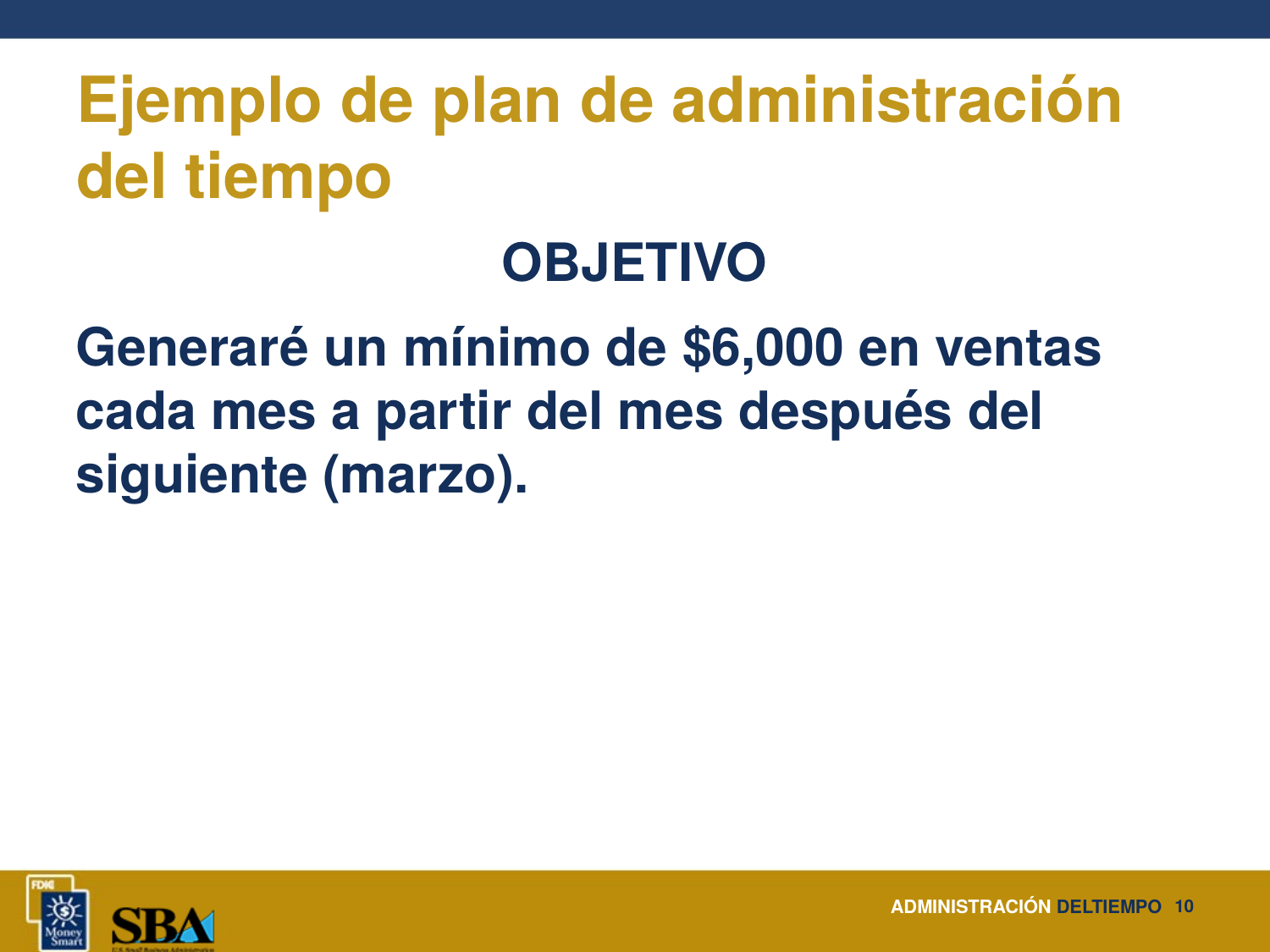

# Ejemplo de plan de administración del tiempo
OBJETIVO
Generaré un mínimo de $6,000 en ventas cada mes a partir del mes después del siguiente (marzo).